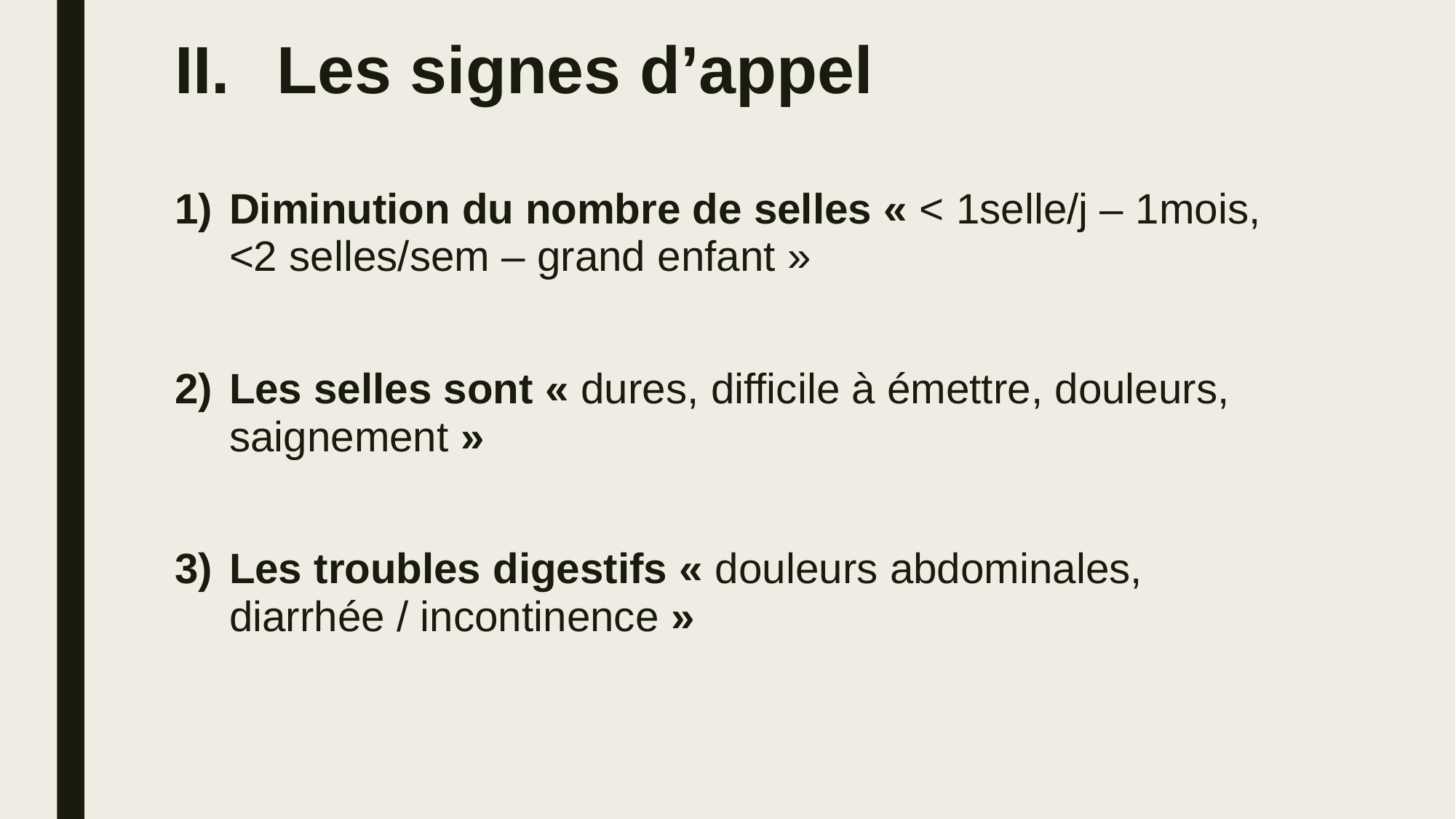

# Les signes d’appel
Diminution du nombre de selles « < 1selle/j – 1mois, <2 selles/sem – grand enfant »

Les selles sont « dures, difficile à émettre, douleurs, saignement »

Les troubles digestifs « douleurs abdominales, diarrhée / incontinence »